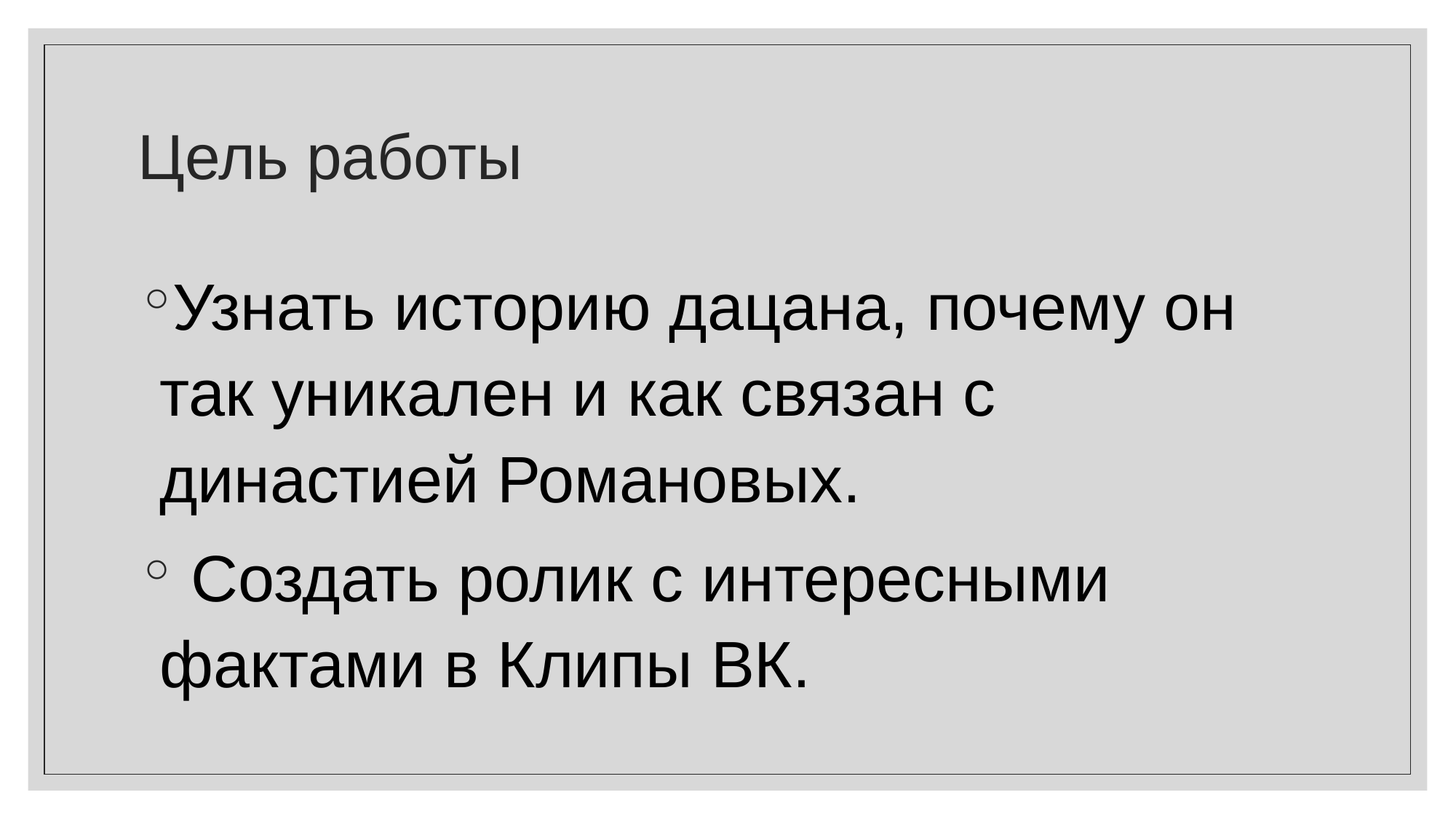

# Цель работы
Узнать историю дацана, почему он так уникален и как связан с династией Романовых.
 Создать ролик с интересными фактами в Клипы ВК.